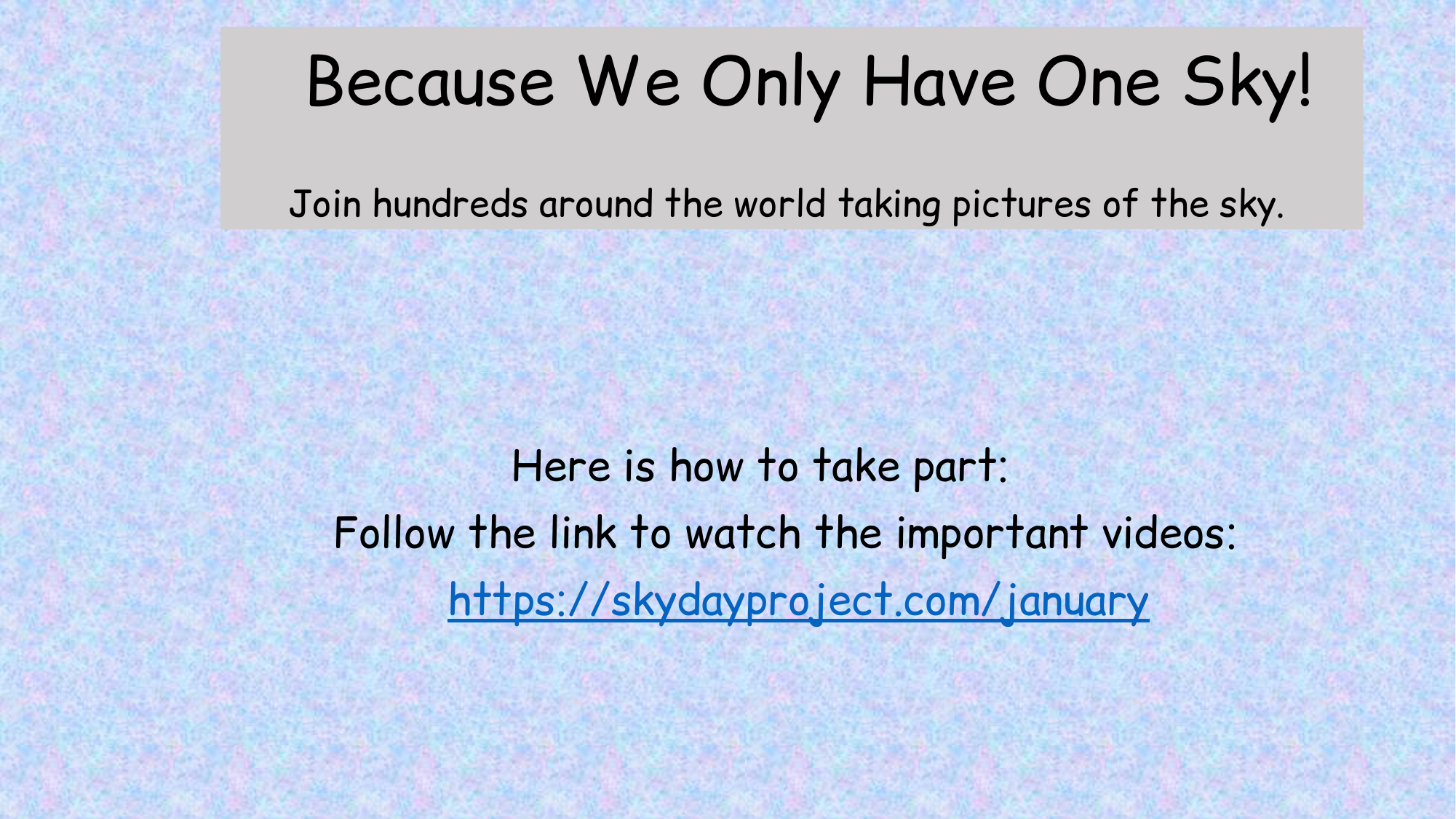

Because We Only Have One Sky!

       Join hundreds around the world taking pictures of the sky.
                      Here is how to take part:
        Follow the link to watch the important videos:
                 https://skydayproject.com/january